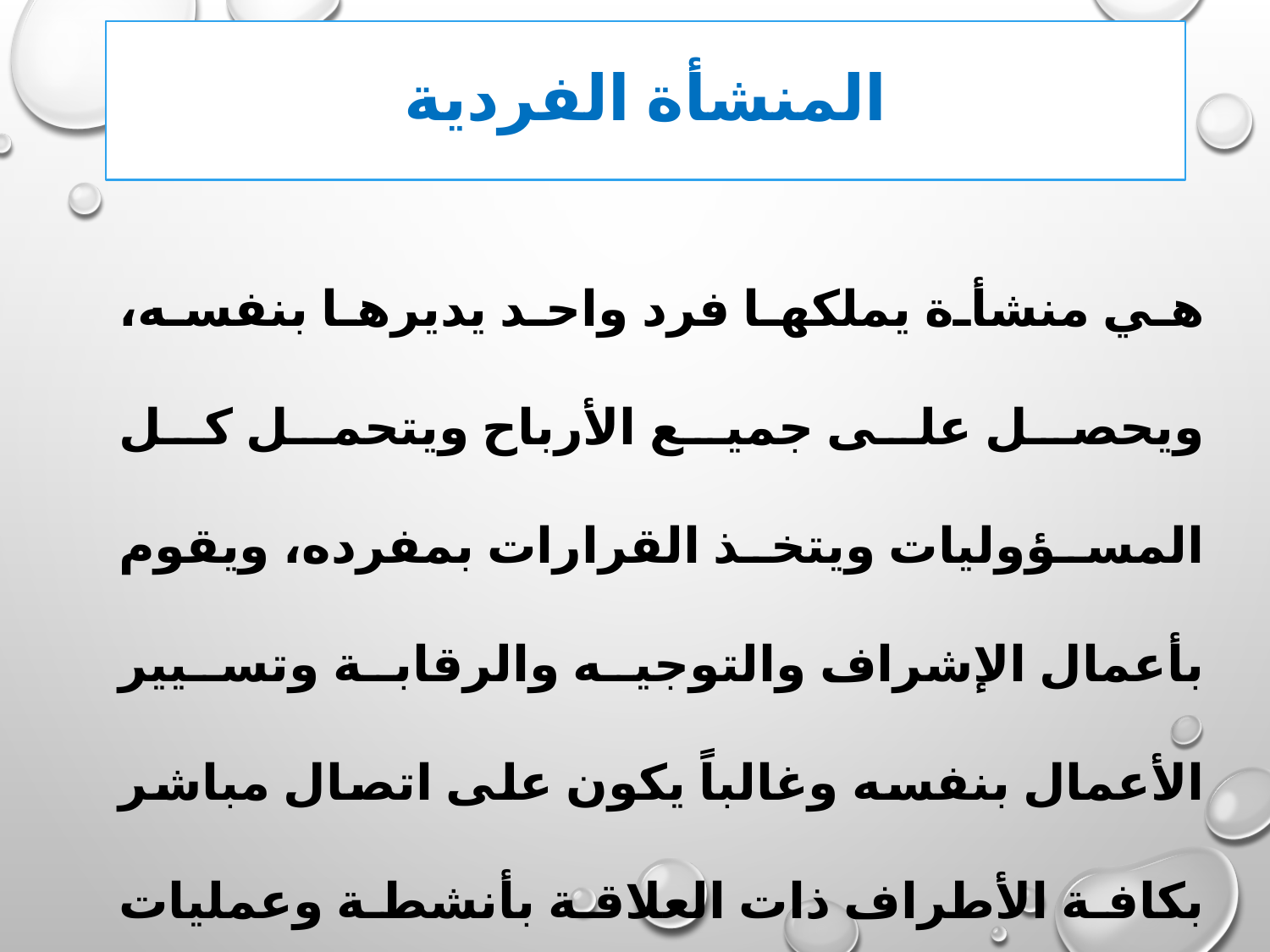

# المنشأة الفردية
هي منشأة يملكها فرد واحد يديرها بنفسه، ويحصل على جميع الأرباح ويتحمل كل المسؤوليات ويتخذ القرارات بمفرده، ويقوم بأعمال الإشراف والتوجيه والرقابة وتسيير الأعمال بنفسه وغالباً يكون على اتصال مباشر بكافة الأطراف ذات العلاقة بأنشطة وعمليات المنشأة.